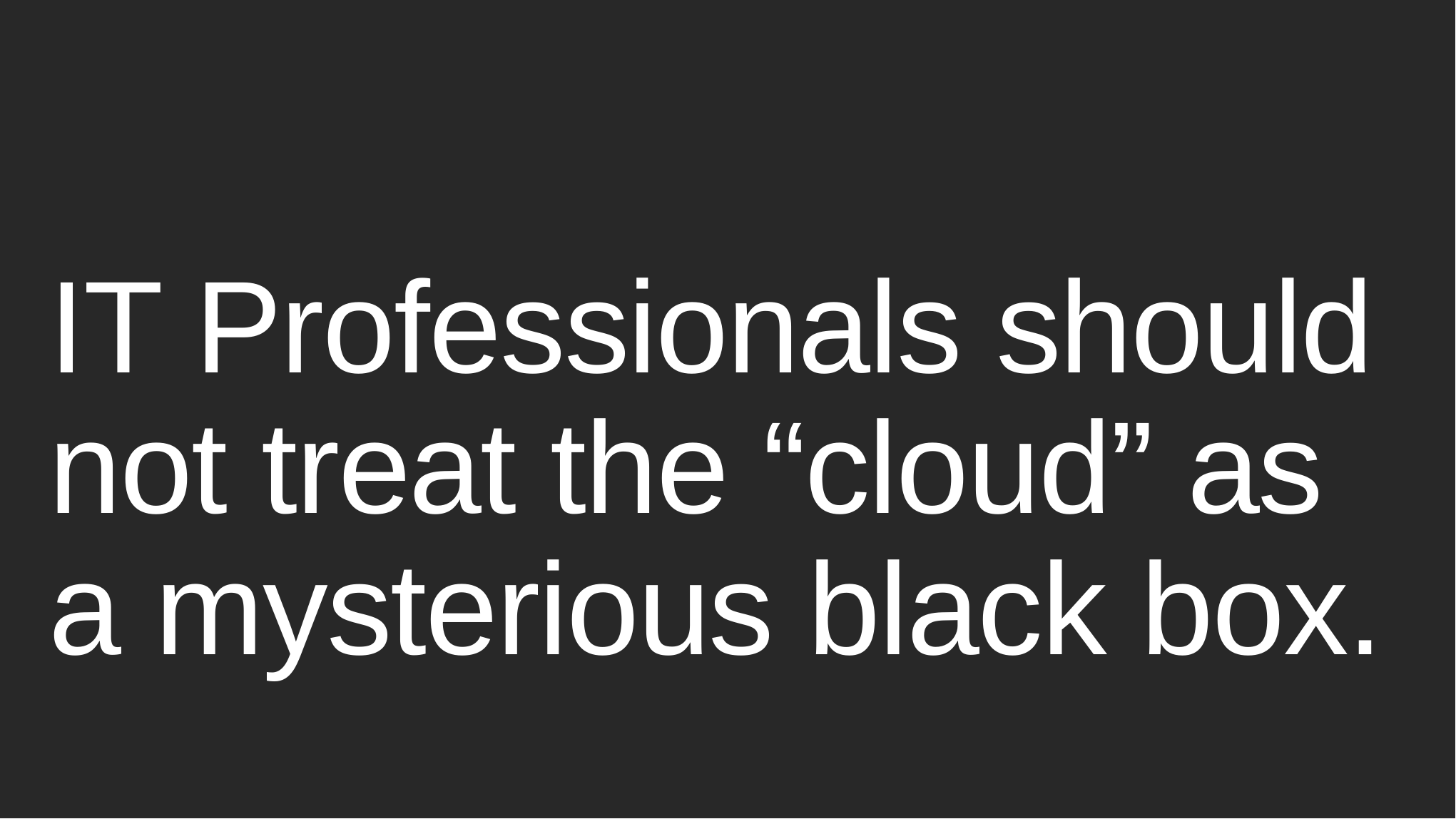

# IT Professionals should not treat the “cloud” as a mysterious black box.